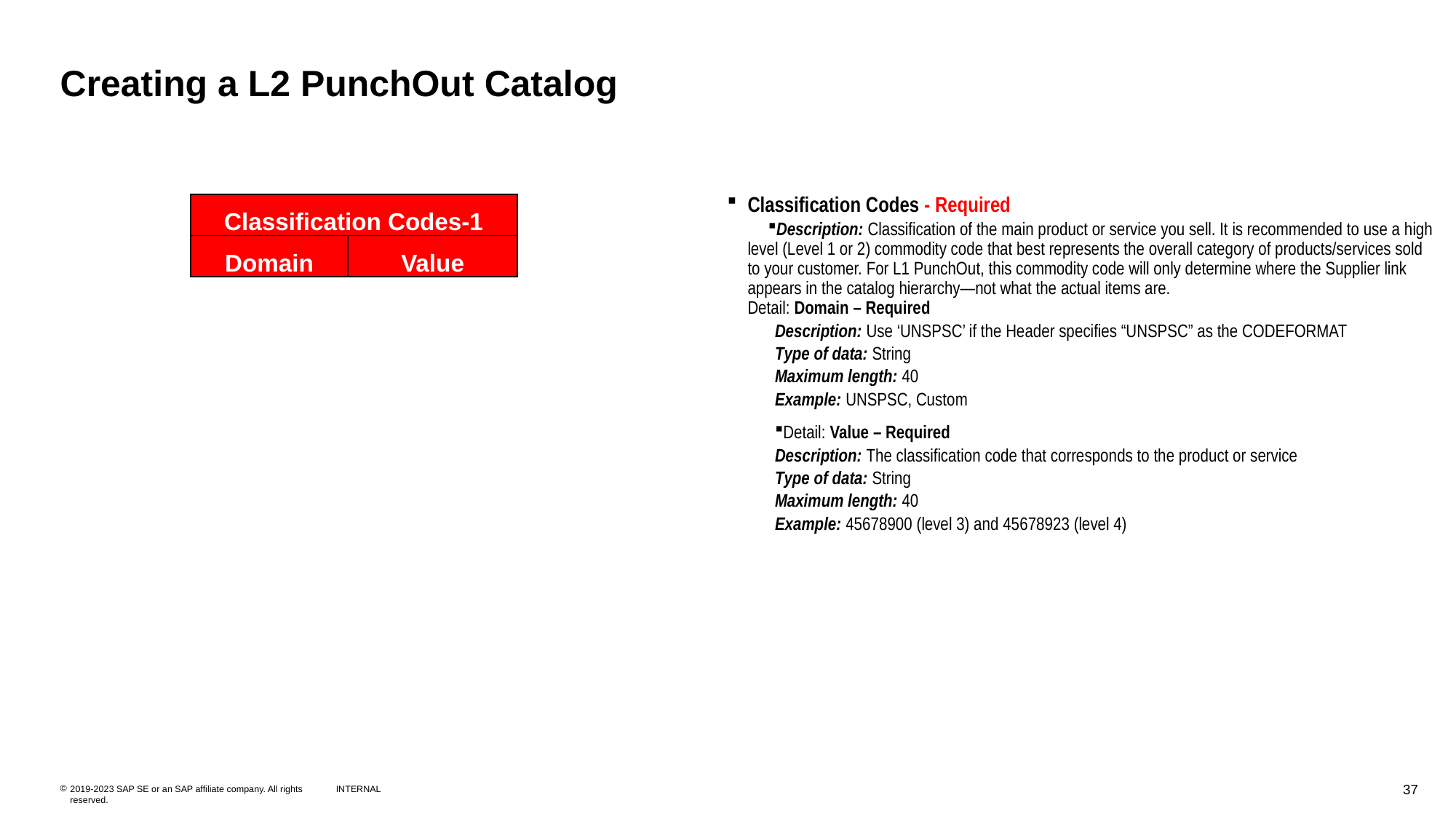

# Creating a L2 PunchOut Catalog
| Classification Codes-1 |  |
| --- | --- |
| Domain | Value |
Classification Codes - Required
Description: Classification of the main product or service you sell. It is recommended to use a high level (Level 1 or 2) commodity code that best represents the overall category of products/services sold to your customer. For L1 PunchOut, this commodity code will only determine where the Supplier link appears in the catalog hierarchy—not what the actual items are.
Detail: Domain – Required
Description: Use ‘UNSPSC’ if the Header specifies “UNSPSC” as the CODEFORMAT
Type of data: String
Maximum length: 40
Example: UNSPSC, Custom
Detail: Value – Required
Description: The classification code that corresponds to the product or service
Type of data: String
Maximum length: 40
Example: 45678900 (level 3) and 45678923 (level 4)